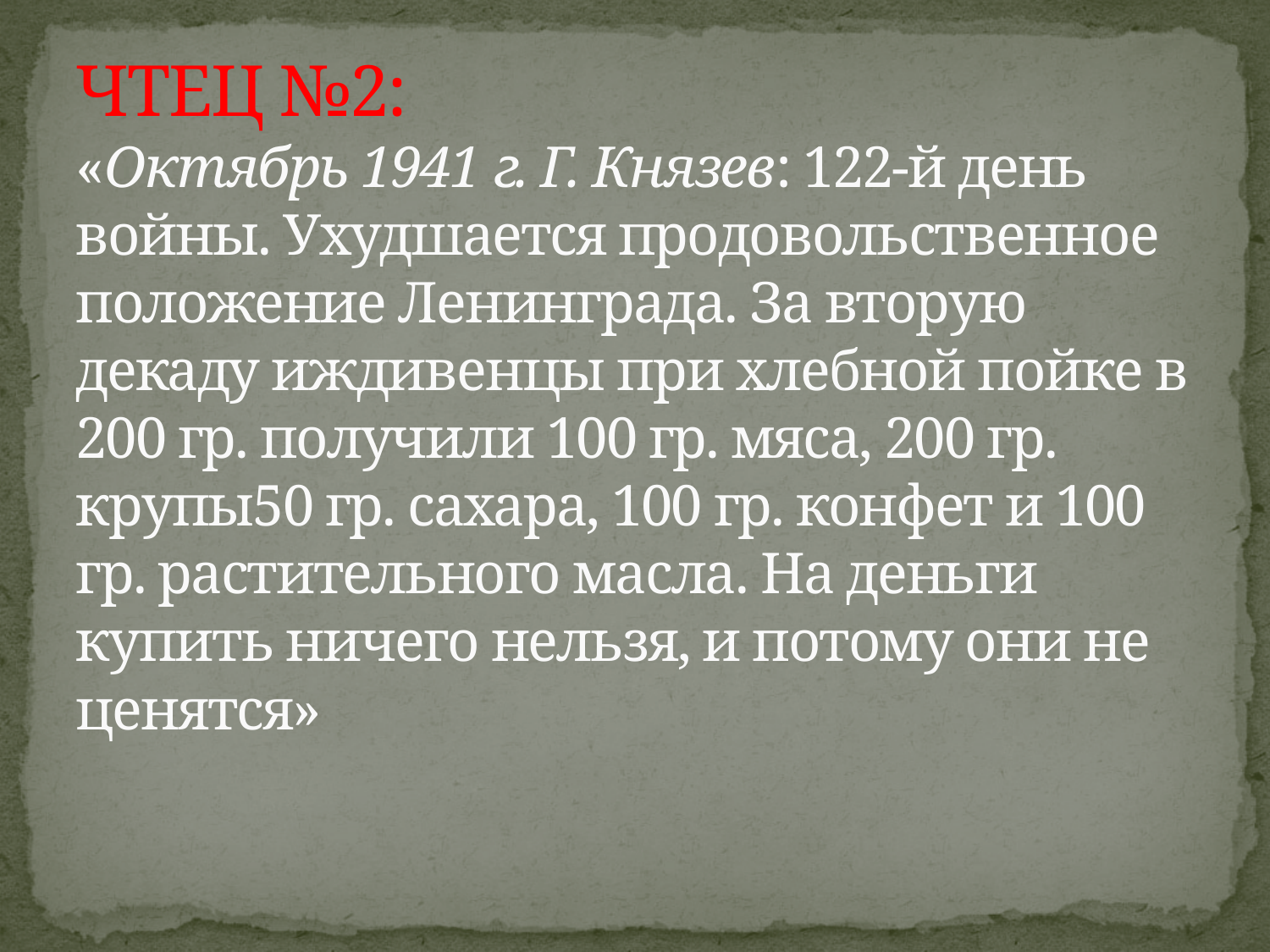

# ЧТЕЦ №2: «Октябрь 1941 г. Г. Князев: 122-й день войны. Ухудшается продовольственное положение Ленинграда. За вторую декаду иждивенцы при хлебной пойке в 200 гр. получили 100 гр. мяса, 200 гр. крупы50 гр. сахара, 100 гр. конфет и 100 гр. растительного масла. На деньги купить ничего нельзя, и потому они не ценятся»